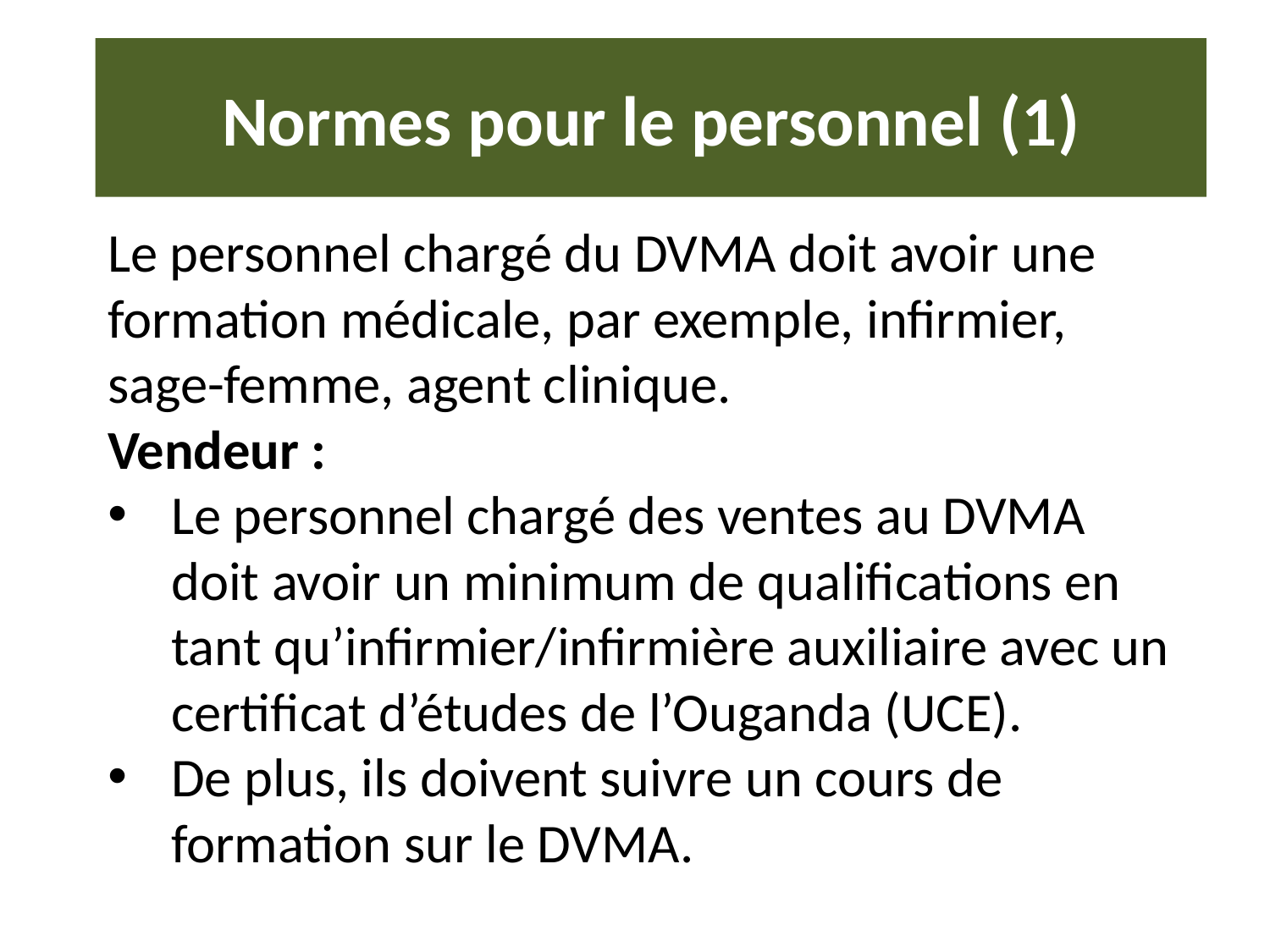

# Normes pour le personnel (1)
Le personnel chargé du DVMA doit avoir une formation médicale, par exemple, infirmier, sage-femme, agent clinique.
Vendeur :
Le personnel chargé des ventes au DVMA doit avoir un minimum de qualifications en tant qu’infirmier/infirmière auxiliaire avec un certificat d’études de l’Ouganda (UCE).
De plus, ils doivent suivre un cours de formation sur le DVMA.